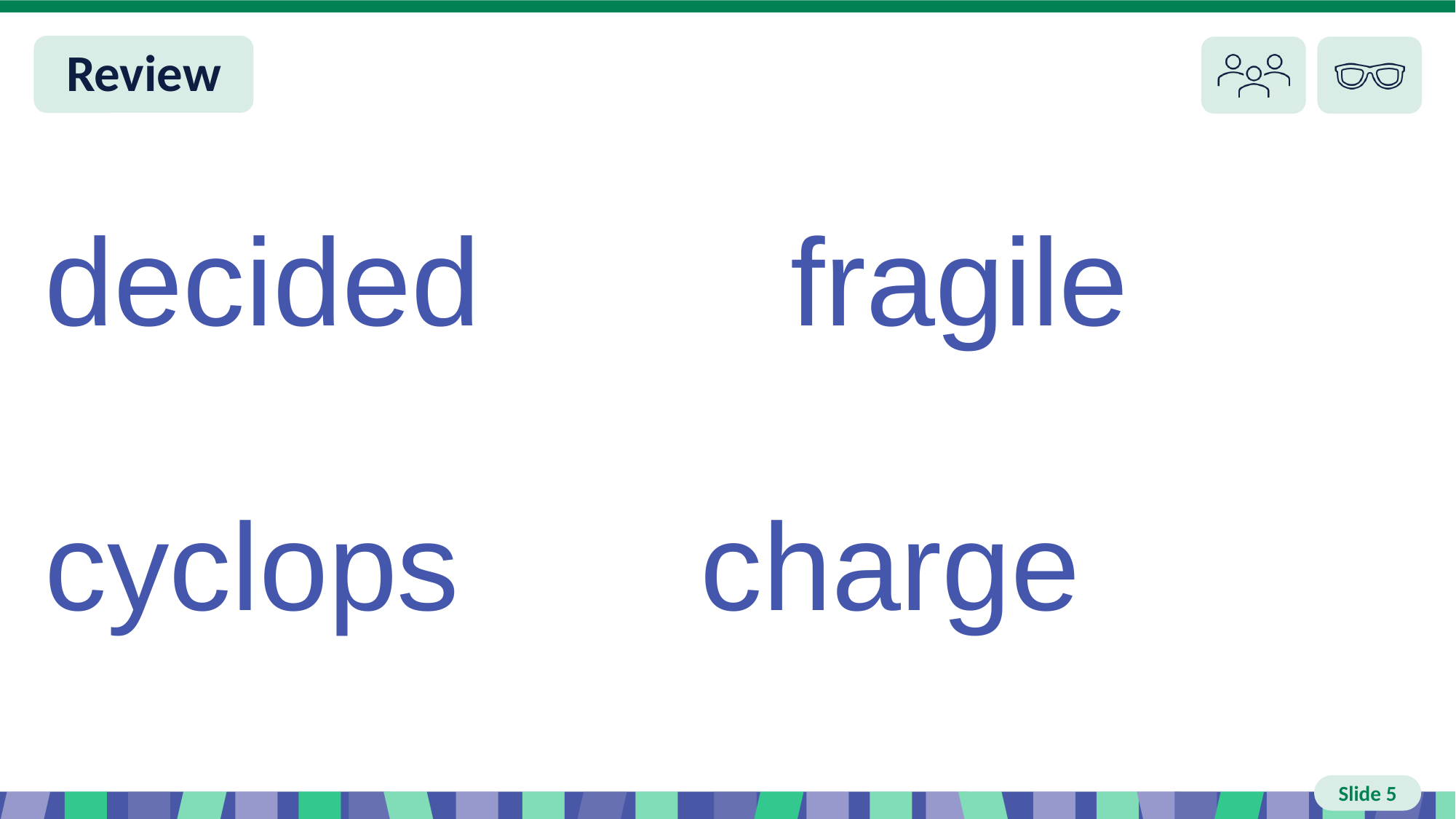

# Slide 5 Review You do
decided         fragile
cyclops       charge